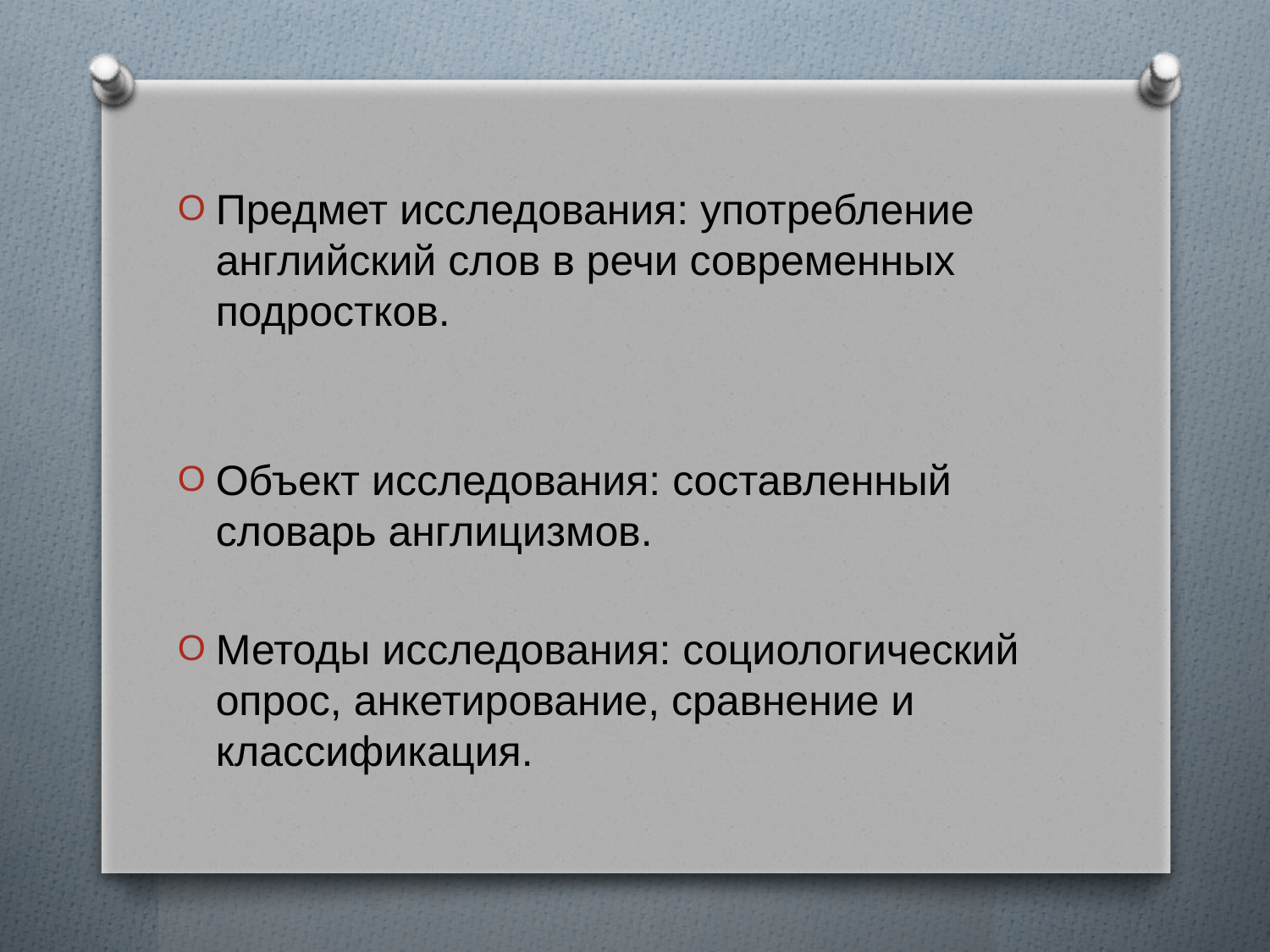

Предмет исследования: употребление английский слов в речи современных подростков.

Объект исследования: составленный словарь англицизмов.

Методы исследования: социологический опрос, анкетирование, сравнение и классификация.